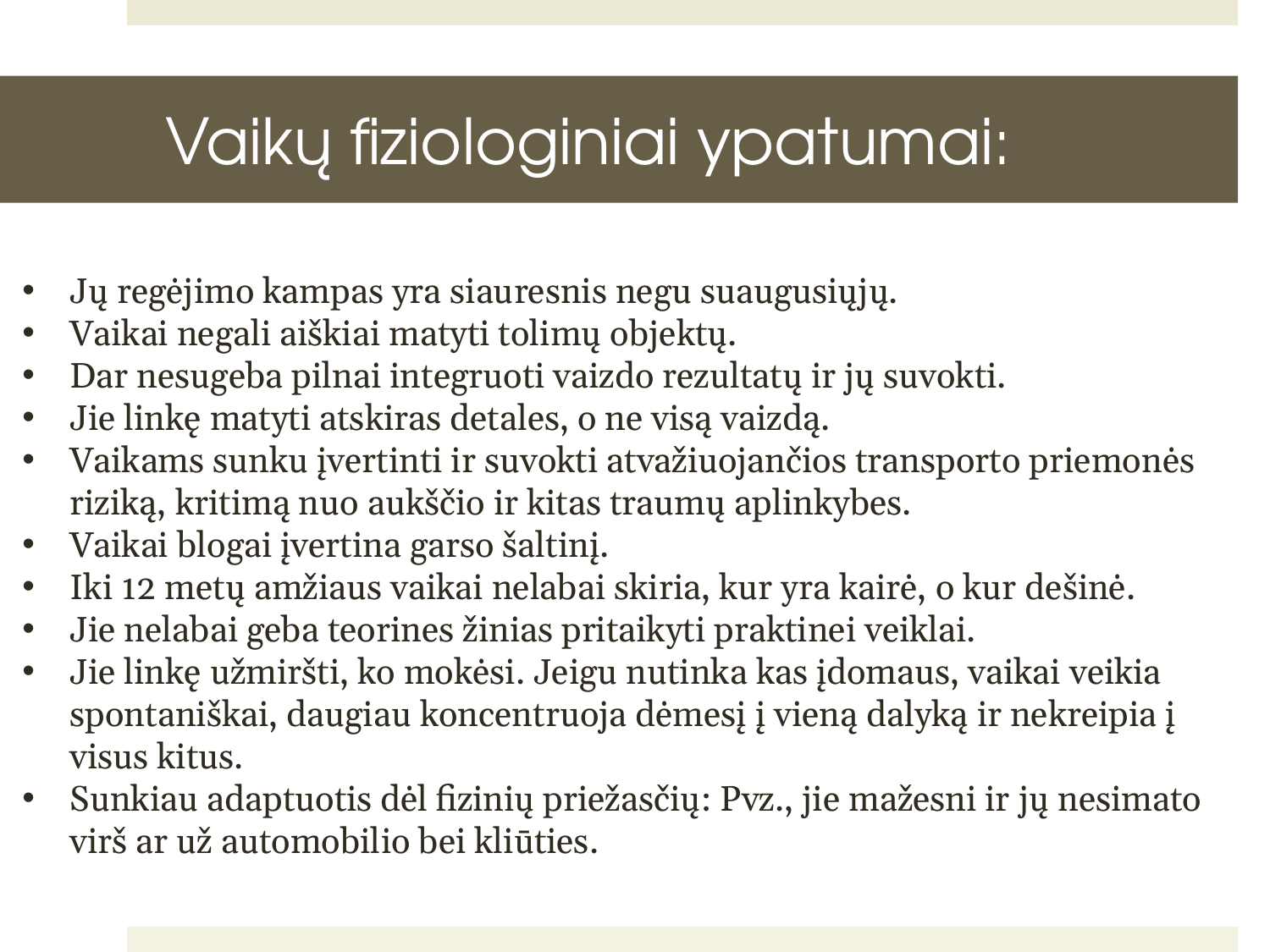

# Vaikų fiziologiniai ypatumai:
Jų regėjimo kampas yra siauresnis negu suaugusiųjų.
Vaikai negali aiškiai matyti tolimų objektų.
Dar nesugeba pilnai integruoti vaizdo rezultatų ir jų suvokti.
Jie linkę matyti atskiras detales, o ne visą vaizdą.
Vaikams sunku įvertinti ir suvokti atvažiuojančios transporto priemonės riziką, kritimą nuo aukščio ir kitas traumų aplinkybes.
Vaikai blogai įvertina garso šaltinį.
Iki 12 metų amžiaus vaikai nelabai skiria, kur yra kairė, o kur dešinė.
Jie nelabai geba teorines žinias pritaikyti praktinei veiklai.
Jie linkę užmiršti, ko mokėsi. Jeigu nutinka kas įdomaus, vaikai veikia spontaniškai, daugiau koncentruoja dėmesį į vieną dalyką ir nekreipia į visus kitus.
Sunkiau adaptuotis dėl fizinių priežasčių: Pvz., jie mažesni ir jų nesimato virš ar už automobilio bei kliūties.